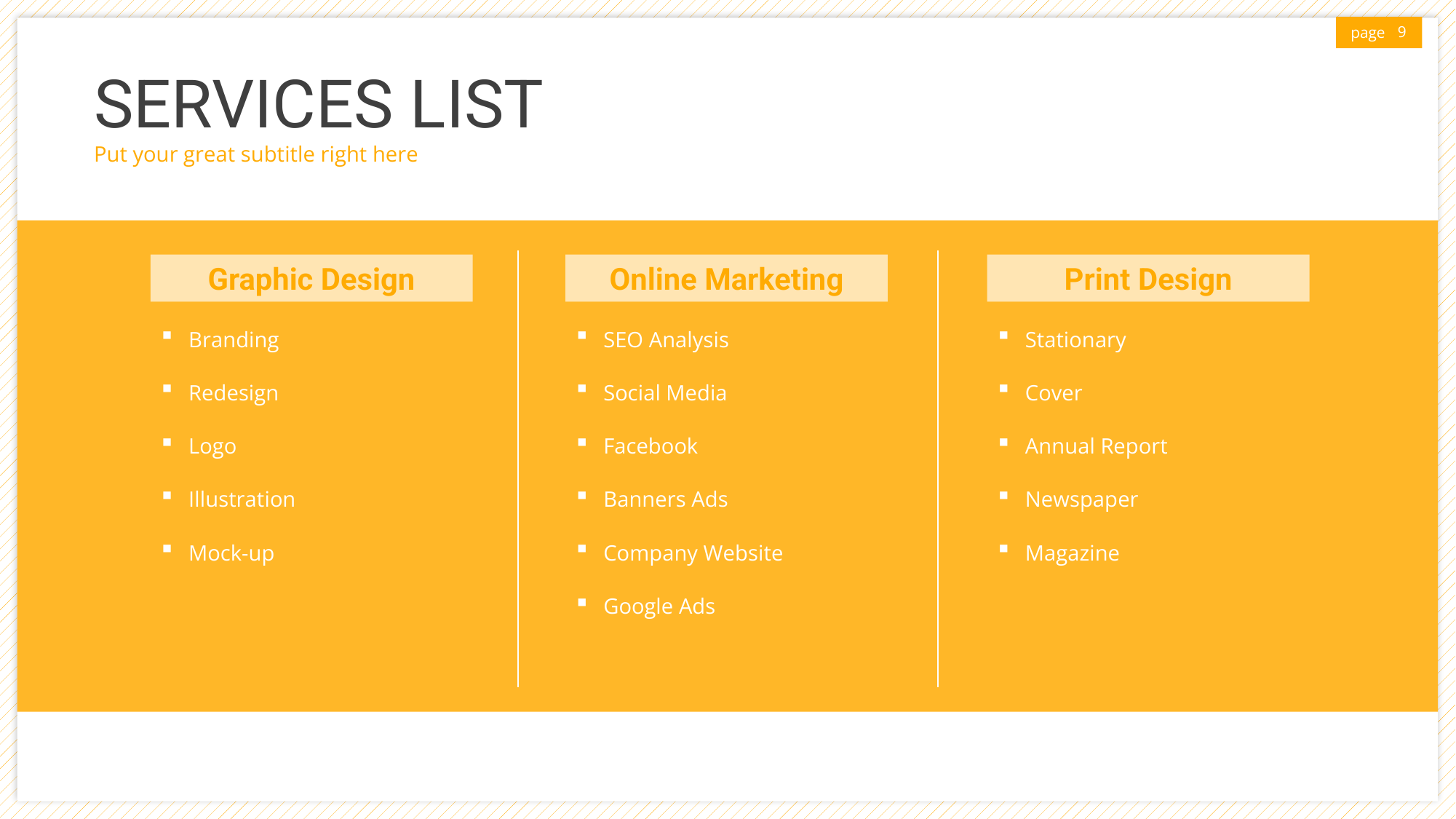

9
# SERVICES LIST
Put your great subtitle right here

Graphic Design
Online Marketing
Print Design
Branding
Redesign
Logo
Illustration
Mock-up
SEO Analysis
Social Media
Facebook
Banners Ads
Company Website
Google Ads

Stationary
Cover
Annual Report
Newspaper
Magazine